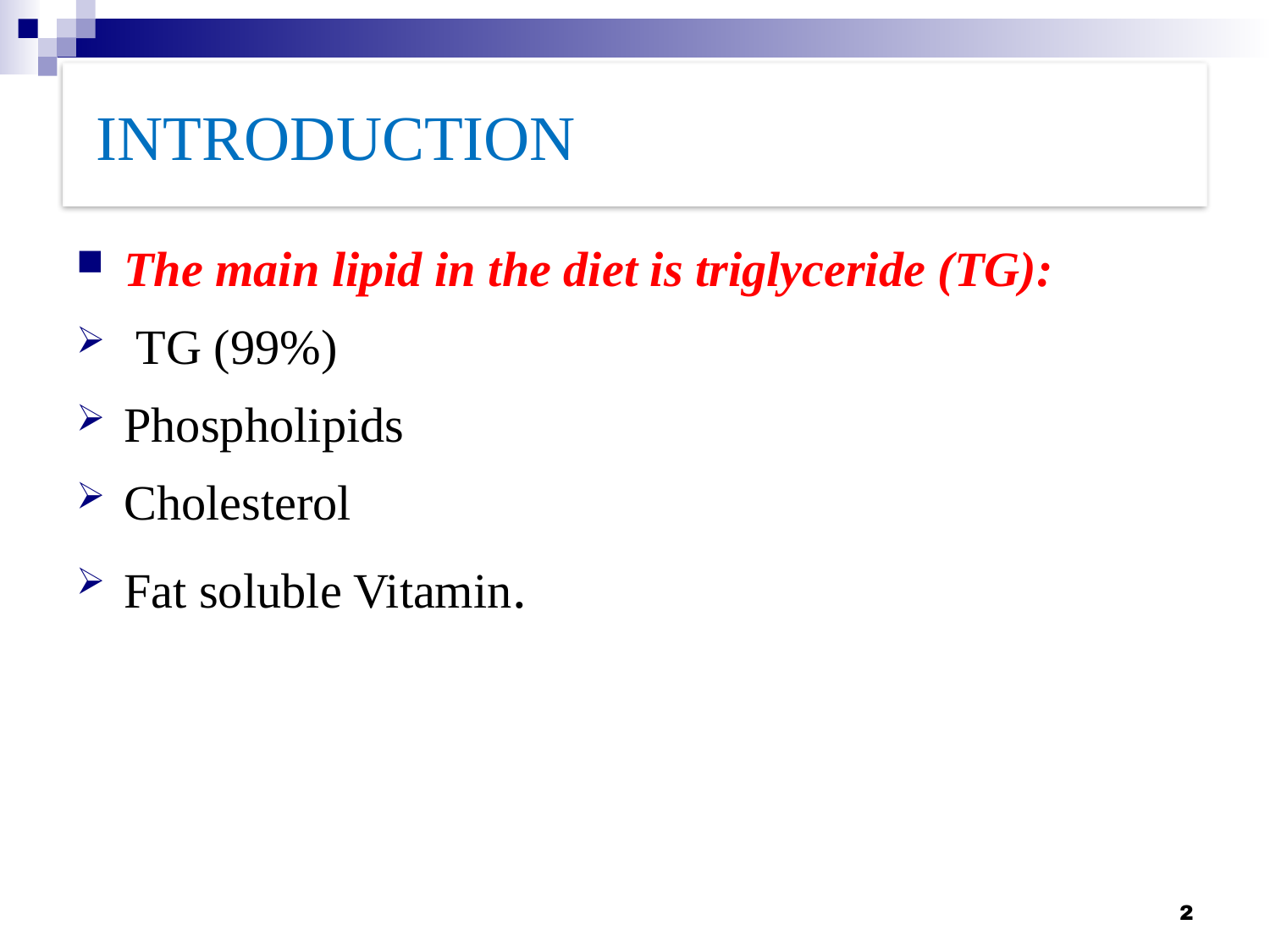

# INTRODUCTION
The main lipid in the diet is triglyceride (TG):
 TG (99%)
Phospholipids
Cholesterol
Fat soluble Vitamin.
2